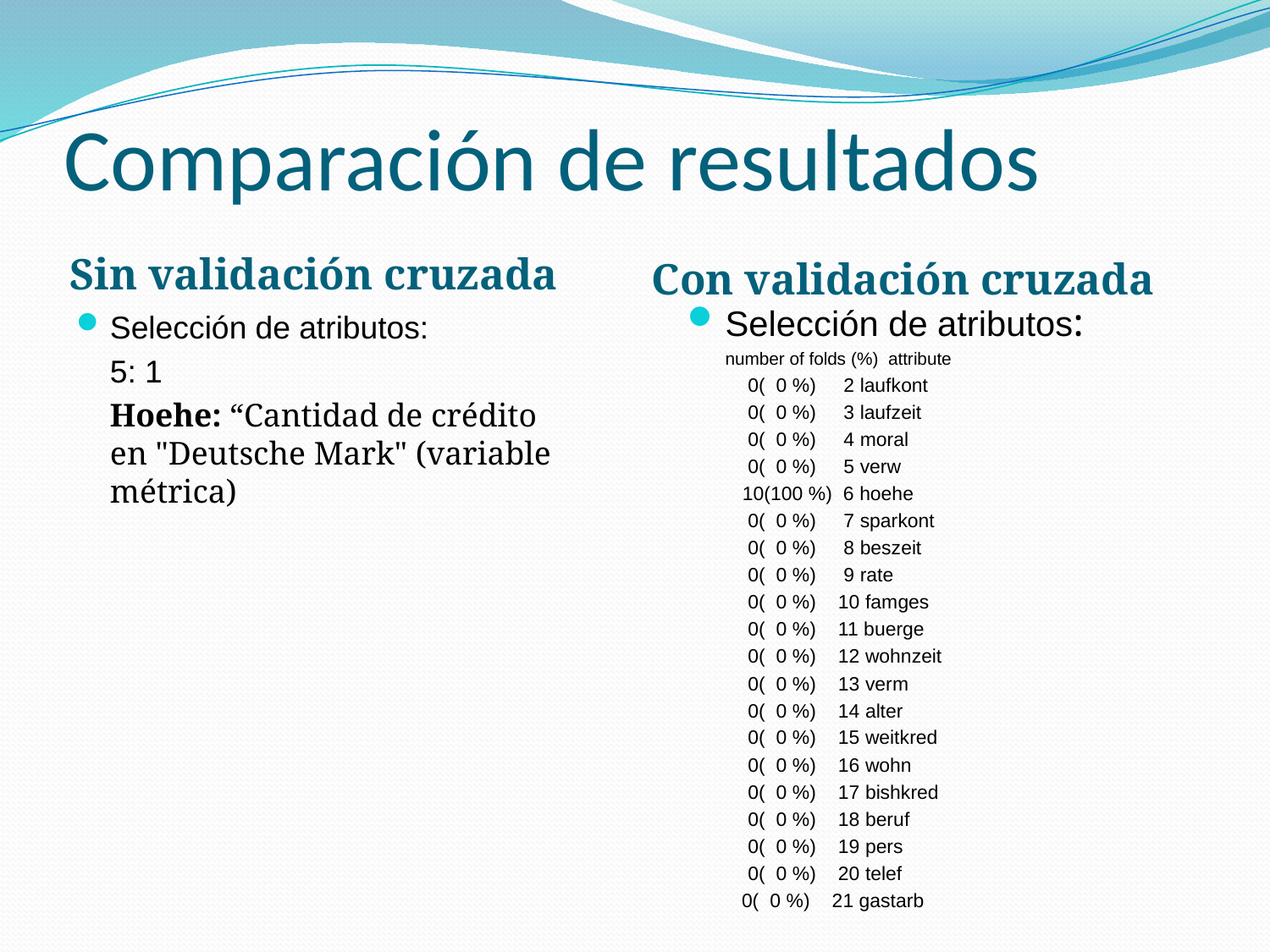

# Comparación de resultados
Sin validación cruzada
Con validación cruzada
Selección de atributos:
	number of folds (%)  attribute
           0(  0 %)     2 laufkont
           0(  0 %)     3 laufzeit
           0(  0 %)     4 moral
           0(  0 %)     5 verw
          10(100 %)  6 hoehe
           0(  0 %)     7 sparkont
           0(  0 %)     8 beszeit
           0(  0 %)     9 rate
           0(  0 %)    10 famges
           0(  0 %)    11 buerge
           0(  0 %)    12 wohnzeit
           0(  0 %)    13 verm
           0(  0 %)    14 alter
           0(  0 %)    15 weitkred
           0(  0 %)    16 wohn
           0(  0 %)    17 bishkred
           0(  0 %)    18 beruf
           0(  0 %)    19 pers
           0(  0 %)    20 telef
  	   0(  0 %)    21 gastarb

Selección de atributos:
	5: 1
    Hoehe: “Cantidad de crédito en "Deutsche Mark" (variable métrica)